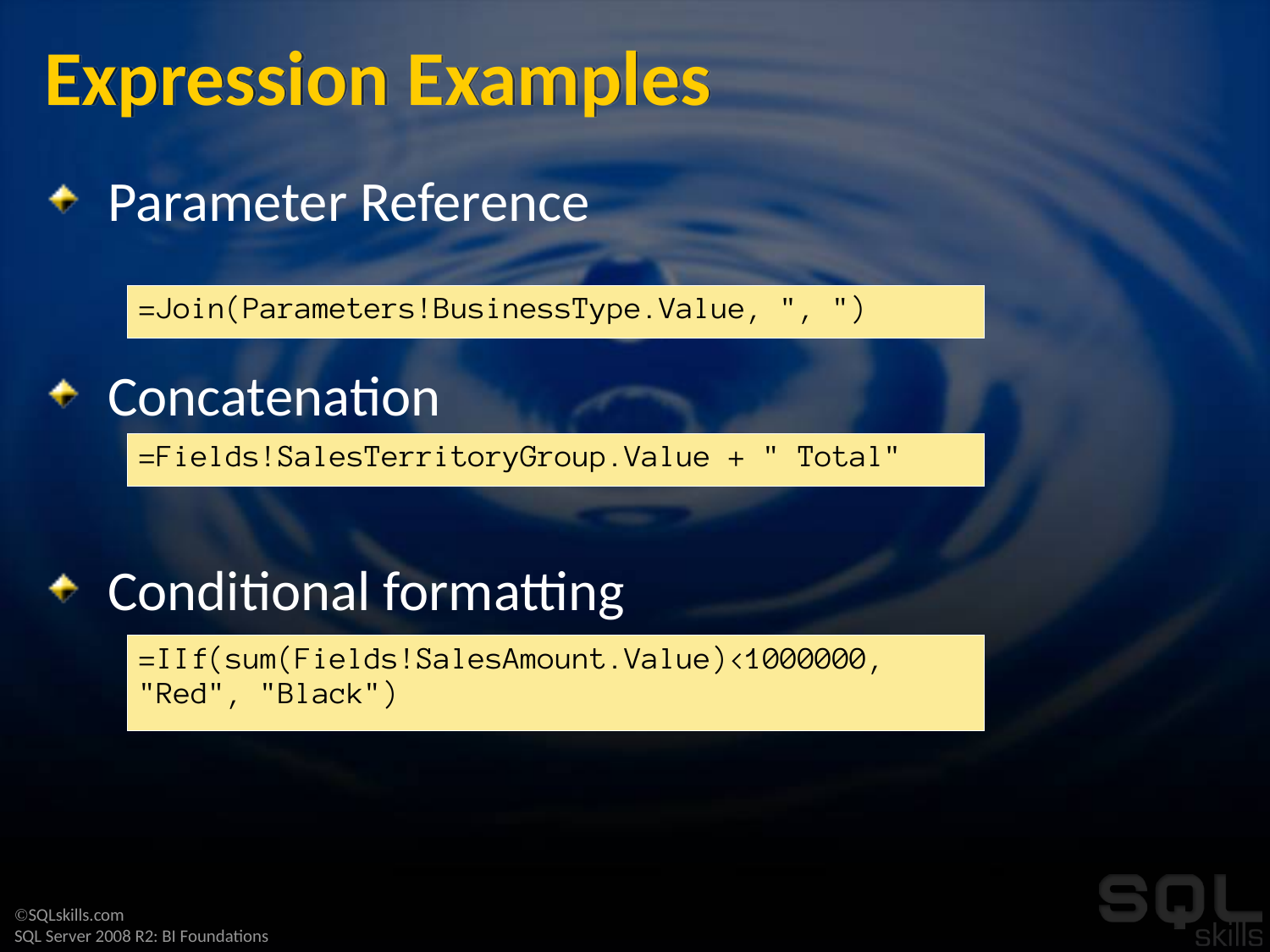

# Expression Examples
Parameter Reference

Concatenation

Conditional formatting

=Join(Parameters!BusinessType.Value, ", ")
=Fields!SalesTerritoryGroup.Value + " Total"
=IIf(sum(Fields!SalesAmount.Value)<1000000,
"Red", "Black")